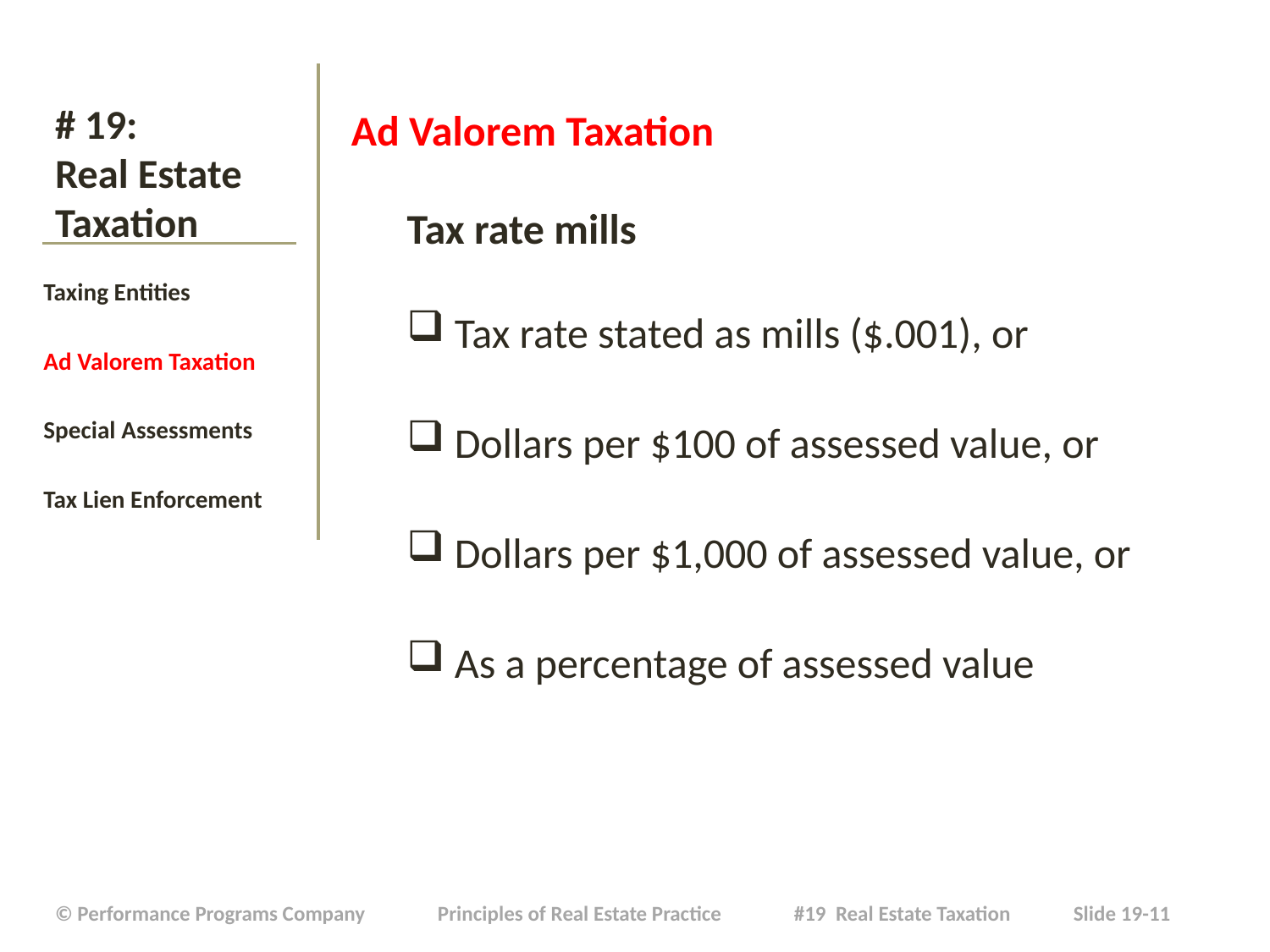

Ad Valorem Taxation

Tax rate mills

Tax rate stated as mills ($.001), or
Dollars per $100 of assessed value, or
Dollars per $1,000 of assessed value, or
As a percentage of assessed value

# # 19: Real Estate Taxation

Taxing Entities

Ad Valorem Taxation

Special Assessments

Tax Lien Enforcement

| © Performance Programs Company Principles of Real Estate Practice #19 Real Estate Taxation Slide 19-11 |
| --- |